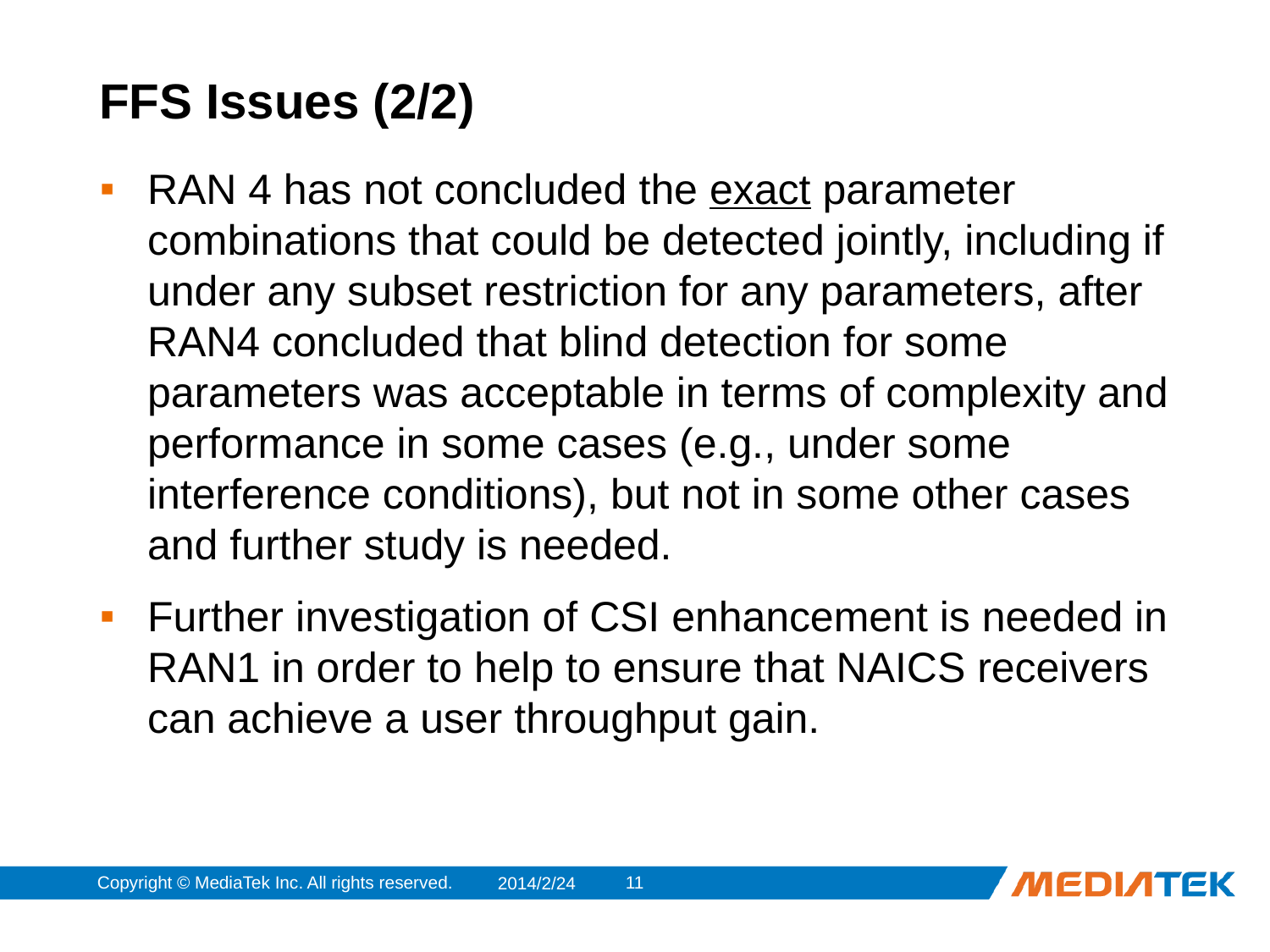

# FFS Issues (2/2)
RAN 4 has not concluded the exact parameter combinations that could be detected jointly, including if under any subset restriction for any parameters, after RAN4 concluded that blind detection for some parameters was acceptable in terms of complexity and performance in some cases (e.g., under some interference conditions), but not in some other cases and further study is needed.
Further investigation of CSI enhancement is needed in RAN1 in order to help to ensure that NAICS receivers can achieve a user throughput gain.
Copyright © MediaTek Inc. All rights reserved.
11
2014/2/24